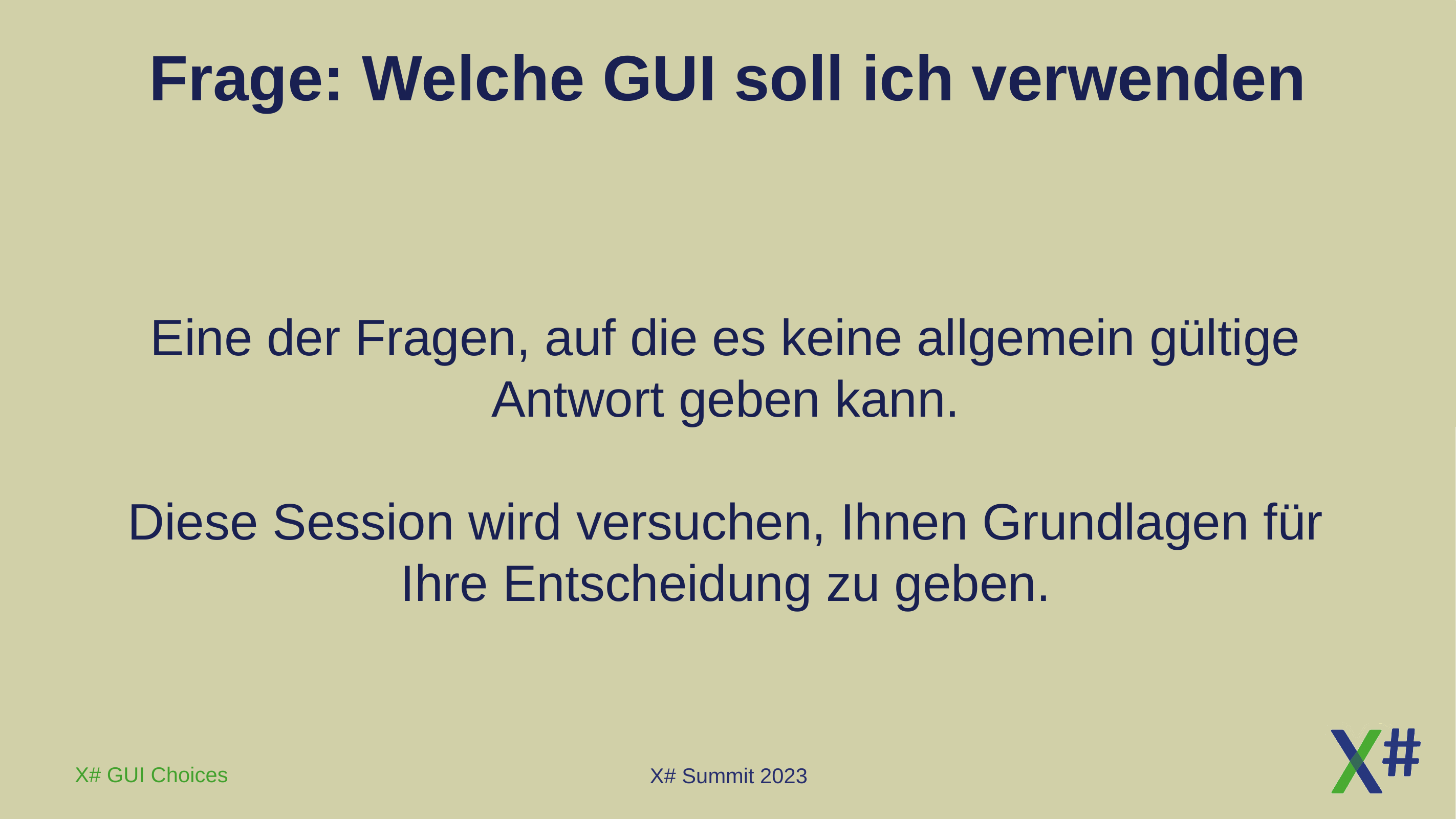

# Frage: Welche GUI soll ich verwenden
Eine der Fragen, auf die es keine allgemein gültige Antwort geben kann.

Diese Session wird versuchen, Ihnen Grundlagen für Ihre Entscheidung zu geben.